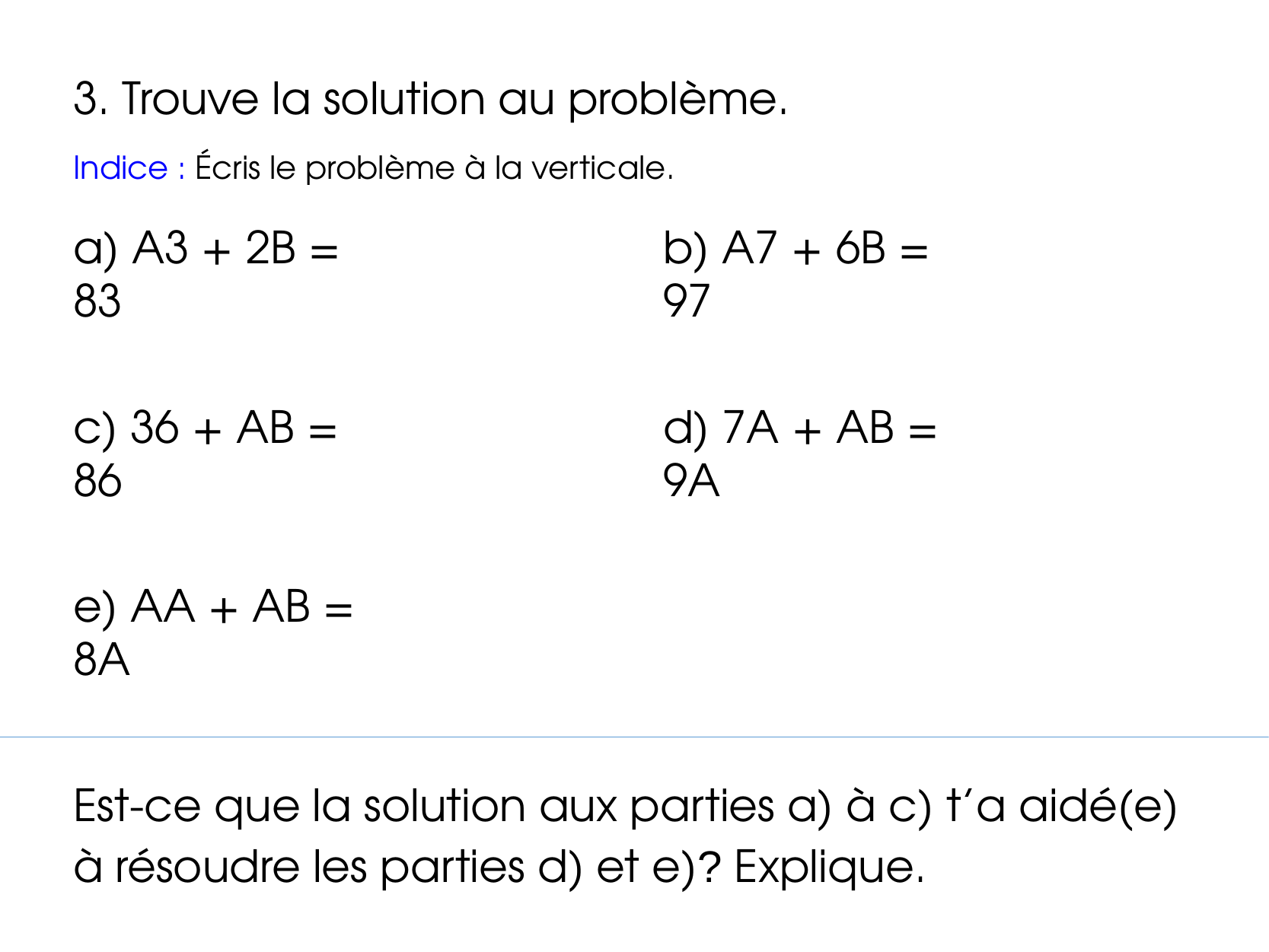

3. Trouve la solution au problème.
Indice : Écris le problème à la verticale.
a) A3 + 2B = 83
b) A7 + 6B = 97
c) 36 + AB = 86
d) 7A + AB = 9A
e) AA + AB = 8A
Est-ce que la solution aux parties a) à c) t’a aidé(e) à résoudre les parties d) et e)? Explique.